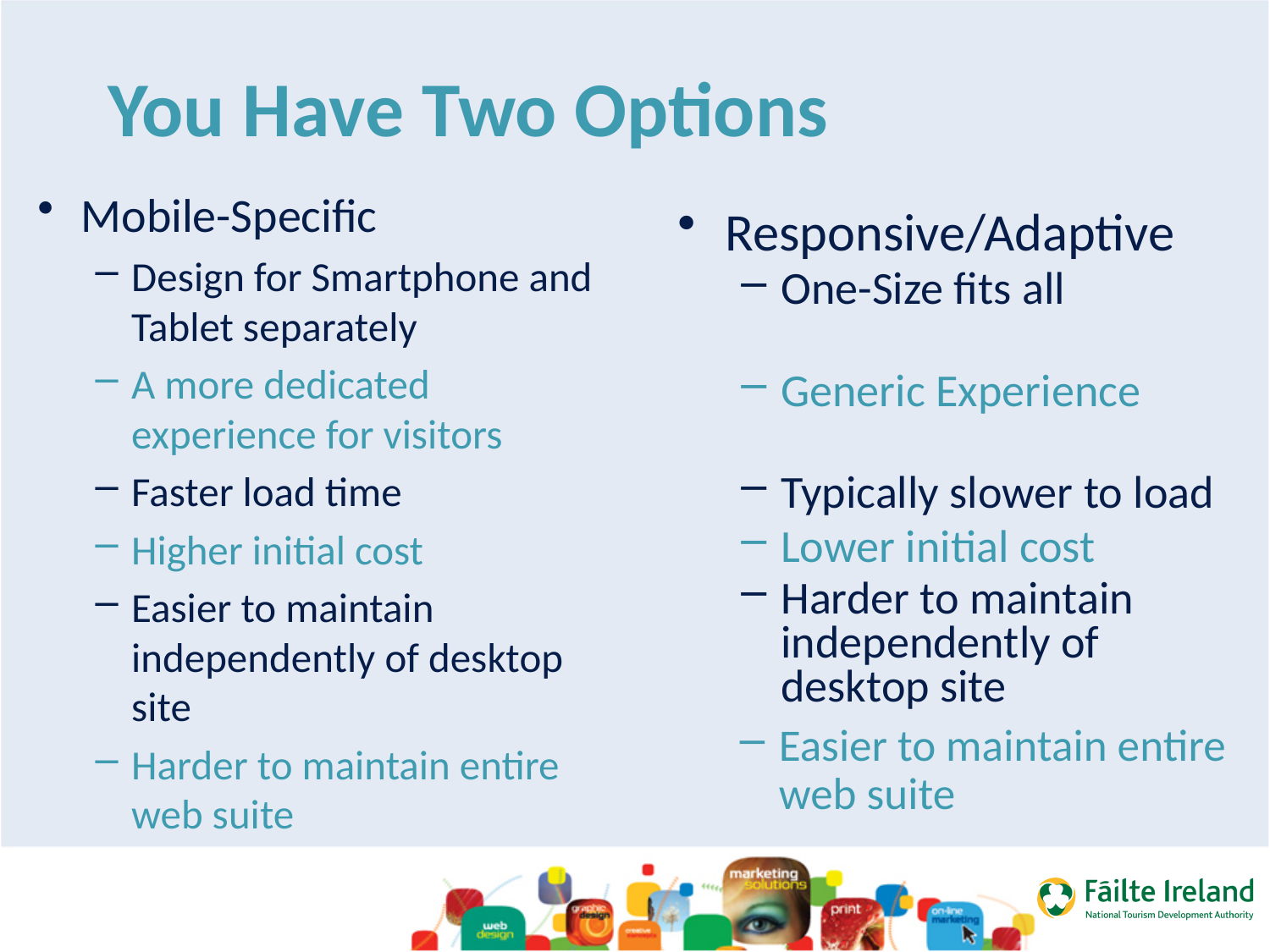

# You Have Two Options
Mobile-Specific
Design for Smartphone and Tablet separately
A more dedicated experience for visitors
Faster load time
Higher initial cost
Easier to maintain independently of desktop site
Harder to maintain entire web suite
Responsive/Adaptive
One-Size fits all
Generic Experience
Typically slower to load
Lower initial cost
Harder to maintain independently of desktop site
Easier to maintain entire web suite